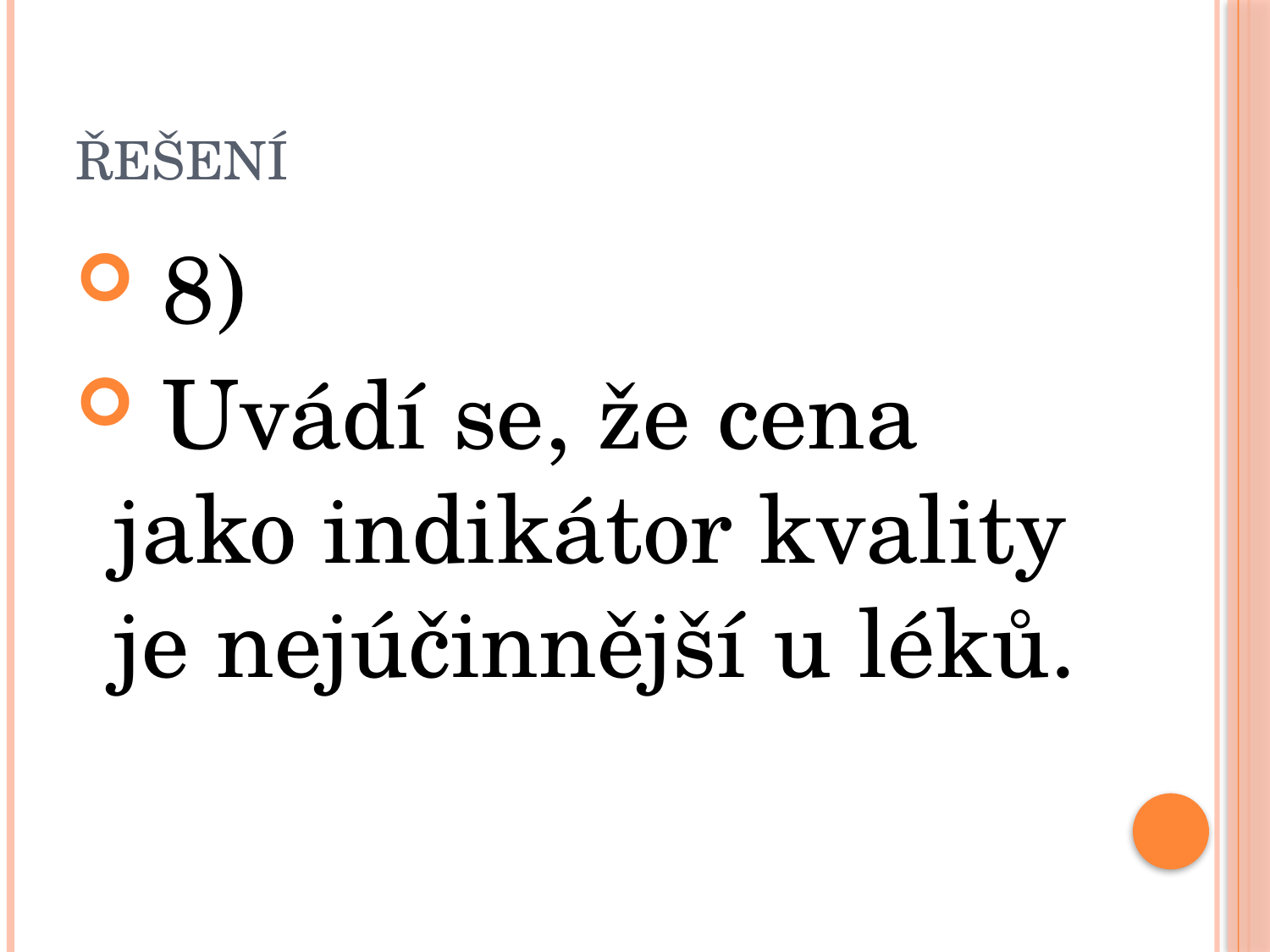

# ŘEŠENÍ
 8)
 Uvádí se, že cena jako indikátor kvality je nejúčinnější u léků.